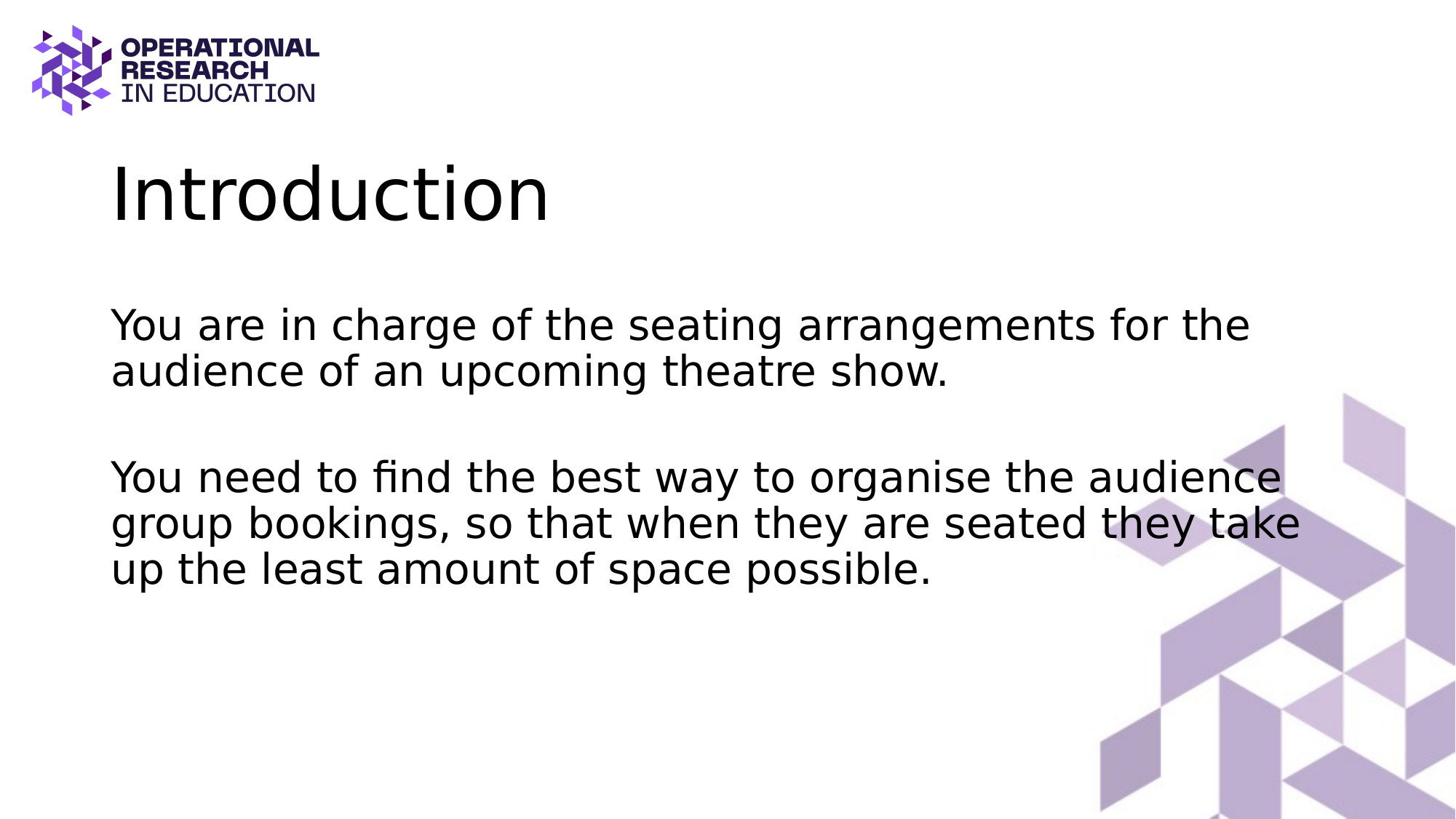

# Introduction
You are in charge of the seating arrangements for the audience of an upcoming theatre show.

You need to find the best way to organise the audience group bookings, so that when they are seated they take up the least amount of space possible.